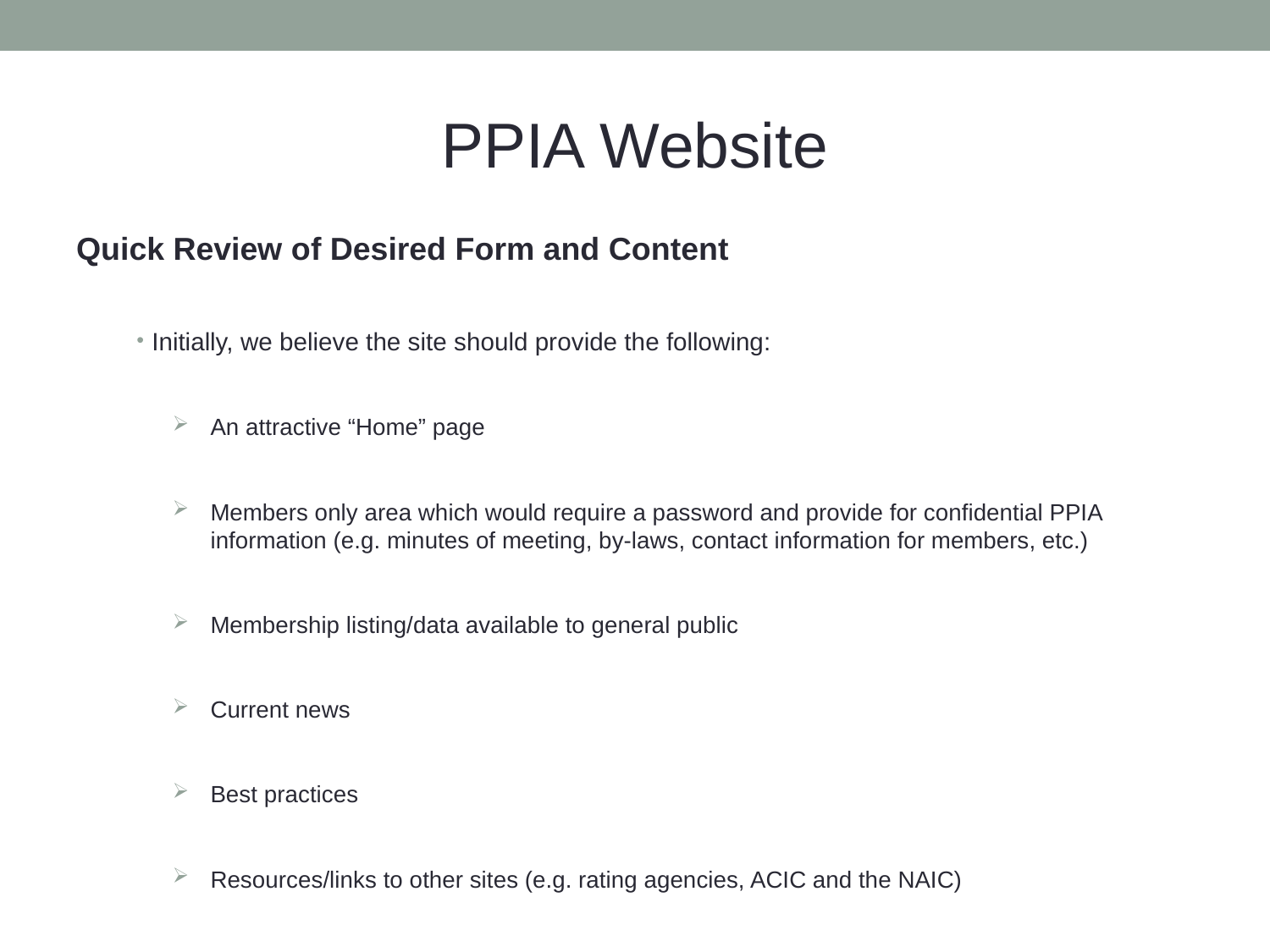

# PPIA Website
Quick Review of Desired Form and Content

Initially, we believe the site should provide the following:

An attractive “Home” page

Members only area which would require a password and provide for confidential PPIA information (e.g. minutes of meeting, by-laws, contact information for members, etc.)

Membership listing/data available to general public

Current news

Best practices

Resources/links to other sites (e.g. rating agencies, ACIC and the NAIC)